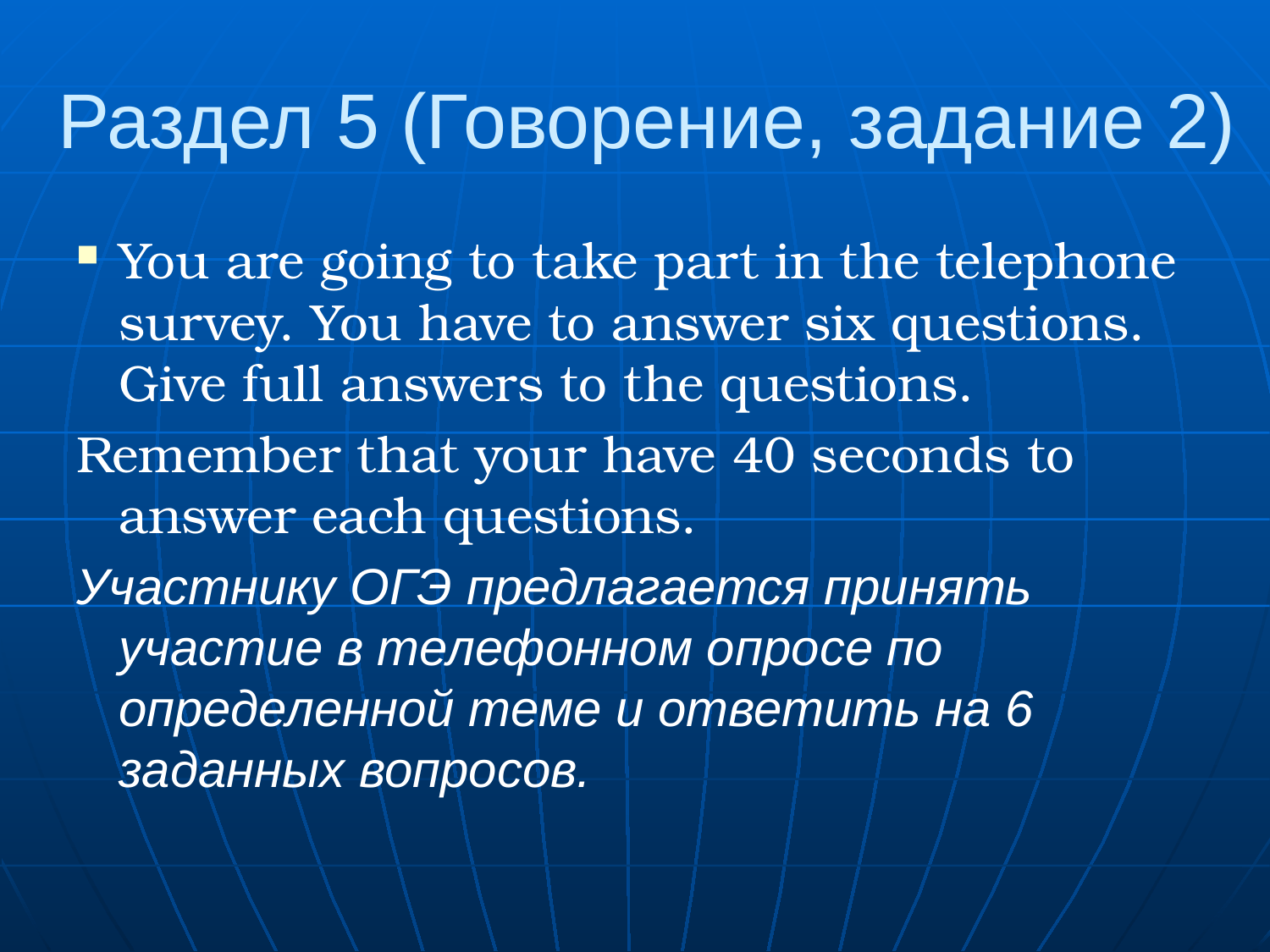

You are going to take part in the telephone survey. You have to answer six questions. Give full answers to the questions.
Remember that your have 40 seconds to answer each questions.
Участнику ОГЭ предлагается принять участие в телефонном опросе по определенной теме и ответить на 6 заданных вопросов.
Раздел 5 (Говорение, задание 2)